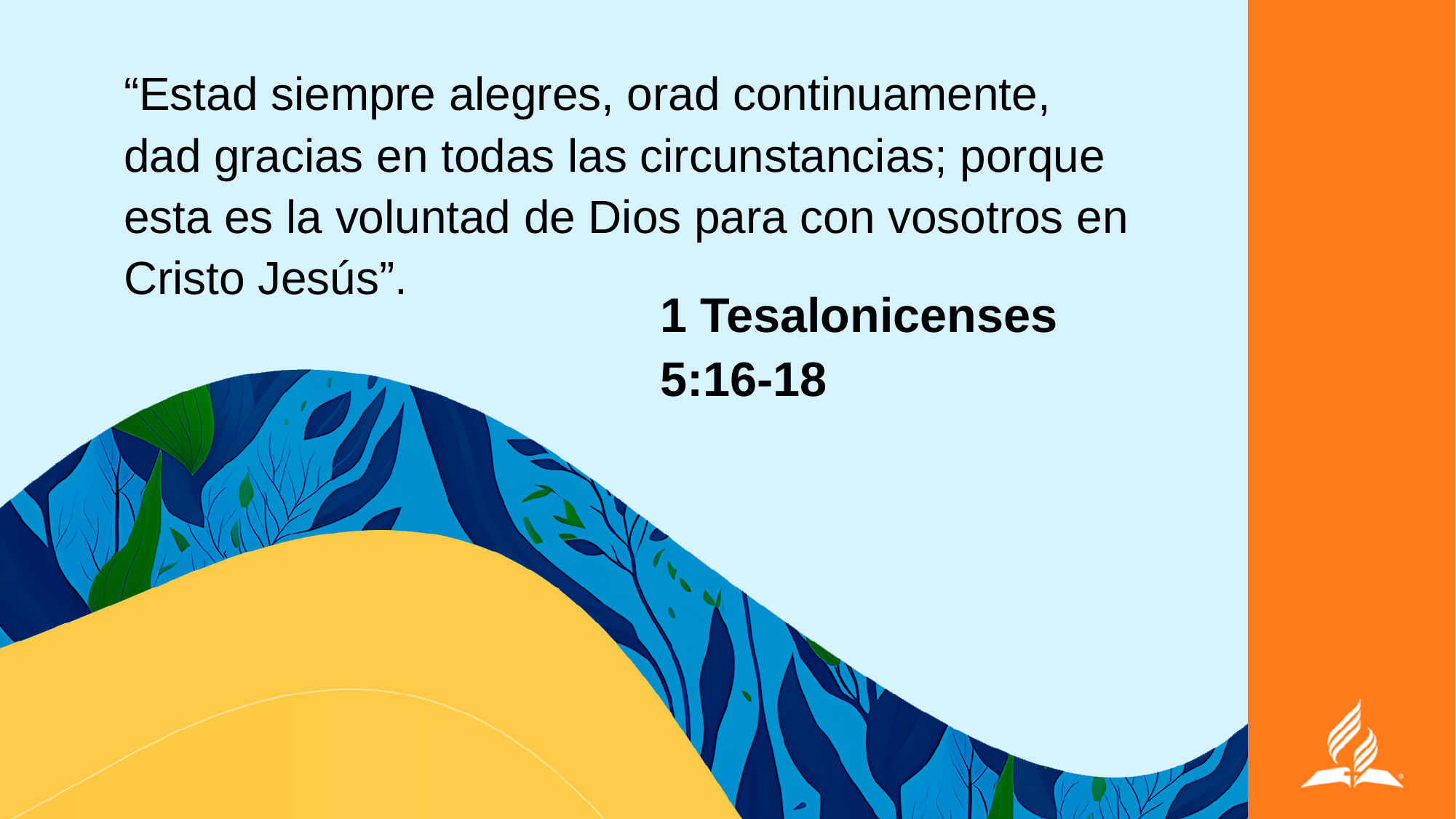

“Estad siempre alegres, orad continuamente, dad gracias en todas las circunstancias; porque esta es la voluntad de Dios para con vosotros en Cristo Jesús”.
1 Tesalonicenses 5:16-18